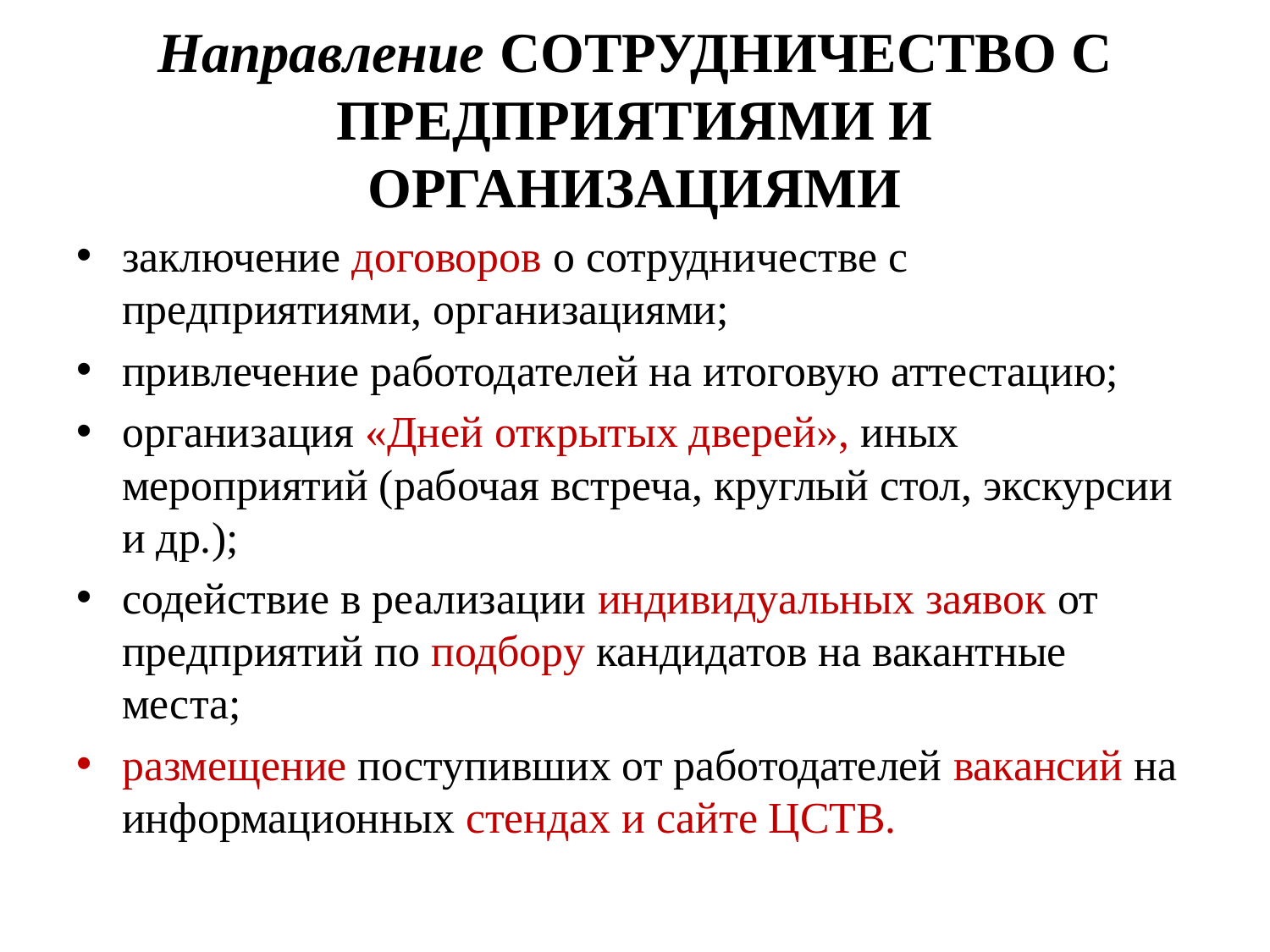

# Направление СОТРУДНИЧЕСТВО С ПРЕДПРИЯТИЯМИ И ОРГАНИЗАЦИЯМИ
заключение договоров о сотрудничестве с предприятиями, организациями;
привлечение работодателей на итоговую аттестацию;
организация «Дней открытых дверей», иных мероприятий (рабочая встреча, круглый стол, экскурсии и др.);
содействие в реализации индивидуальных заявок от предприятий по подбору кандидатов на вакантные места;
размещение поступивших от работодателей вакансий на информационных стендах и сайте ЦСТВ.